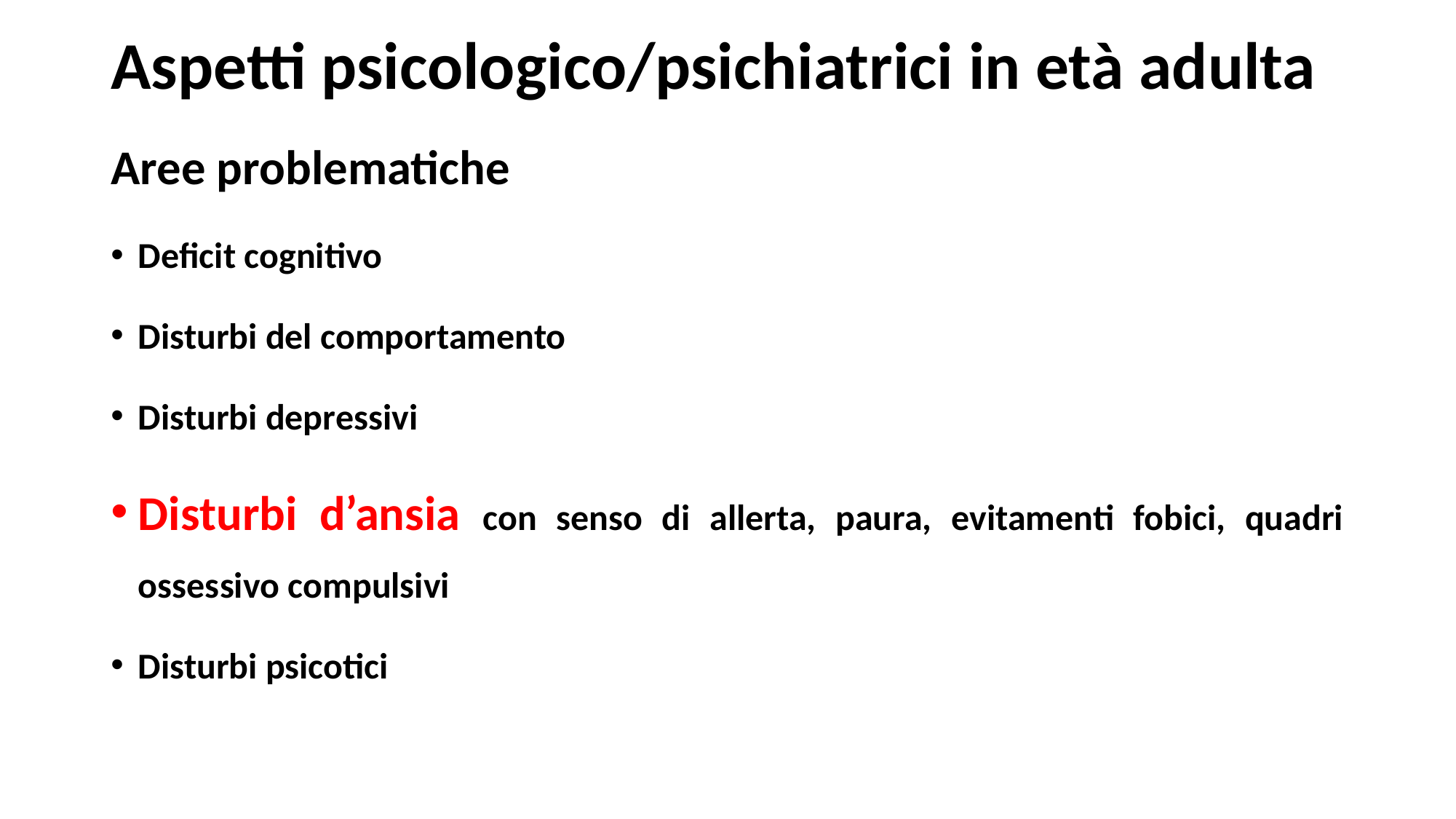

# Aspetti psicologico/psichiatrici in età adulta
Aree problematiche
Deficit cognitivo
Disturbi del comportamento
Disturbi depressivi
Disturbi d’ansia con senso di allerta, paura, evitamenti fobici, quadri ossessivo compulsivi
Disturbi psicotici